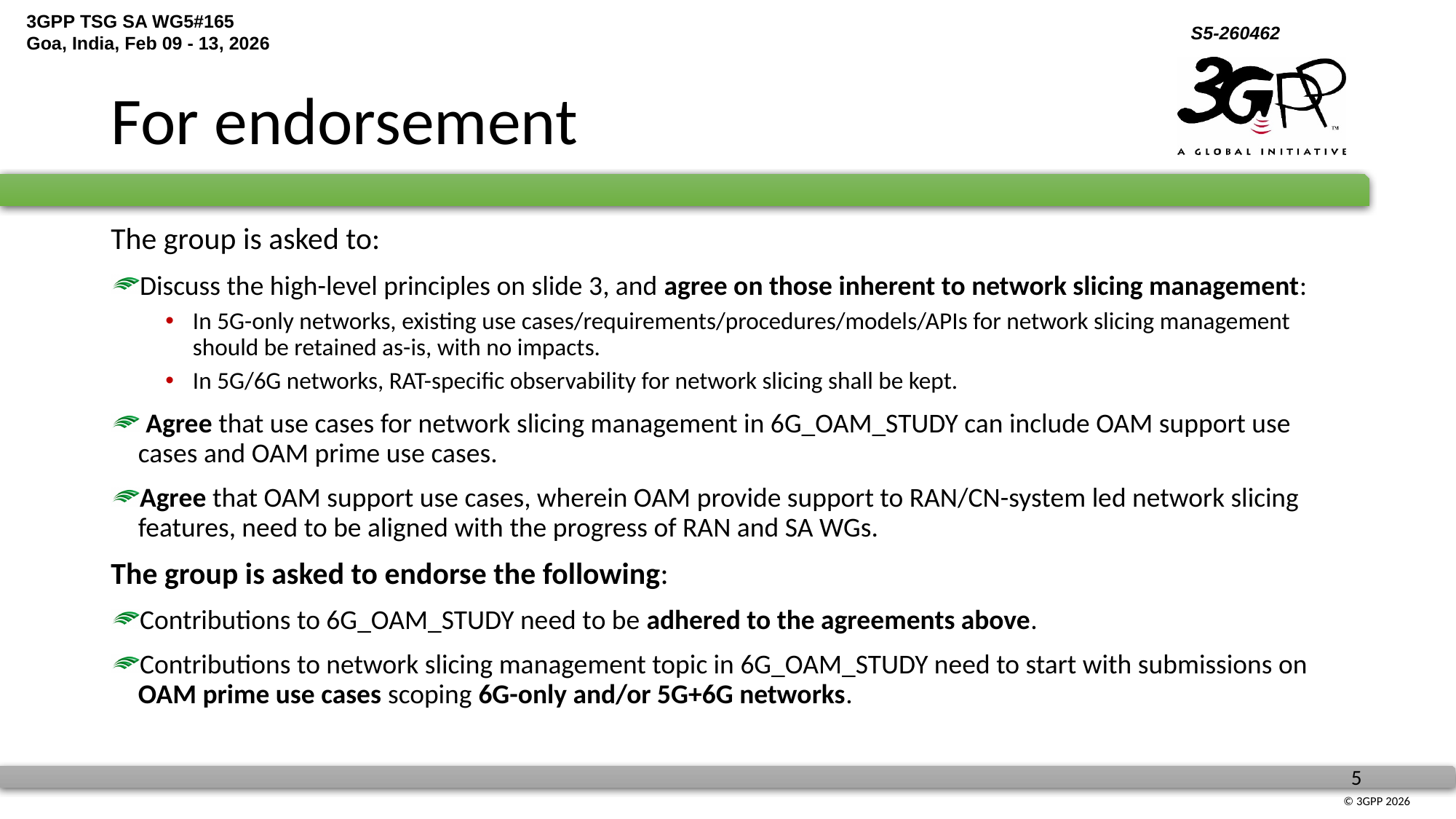

# For endorsement
The group is asked to:
Discuss the high-level principles on slide 3, and agree on those inherent to network slicing management:
In 5G-only networks, existing use cases/requirements/procedures/models/APIs for network slicing management should be retained as-is, with no impacts.
In 5G/6G networks, RAT-specific observability for network slicing shall be kept.
 Agree that use cases for network slicing management in 6G_OAM_STUDY can include OAM support use cases and OAM prime use cases.
Agree that OAM support use cases, wherein OAM provide support to RAN/CN-system led network slicing features, need to be aligned with the progress of RAN and SA WGs.
The group is asked to endorse the following:
Contributions to 6G_OAM_STUDY need to be adhered to the agreements above.
Contributions to network slicing management topic in 6G_OAM_STUDY need to start with submissions on  OAM prime use cases scoping 6G-only and/or 5G+6G networks.